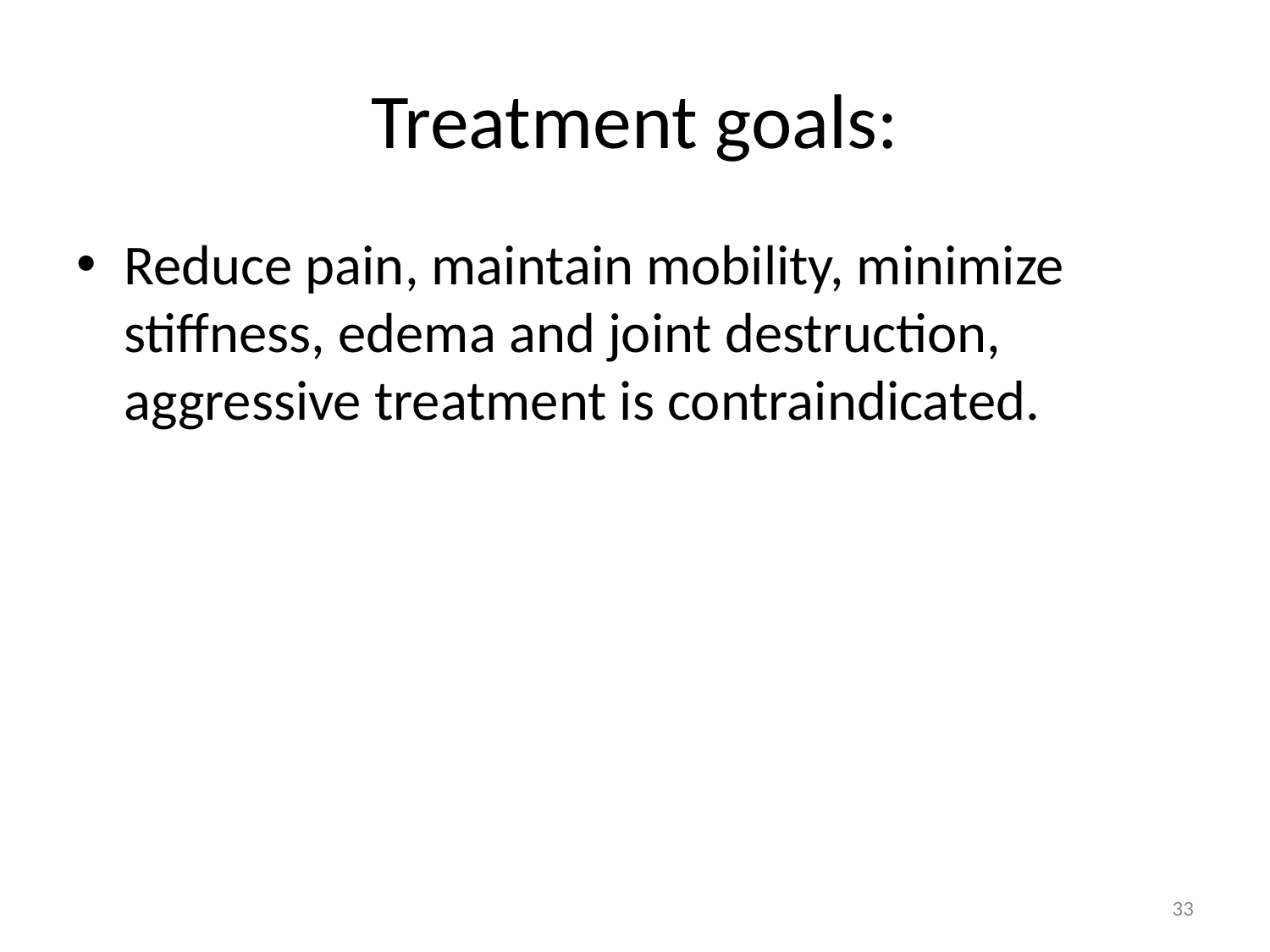

# Treatment goals:
Reduce pain, maintain mobility, minimize stiffness, edema and joint destruction, aggressive treatment is contraindicated.
33